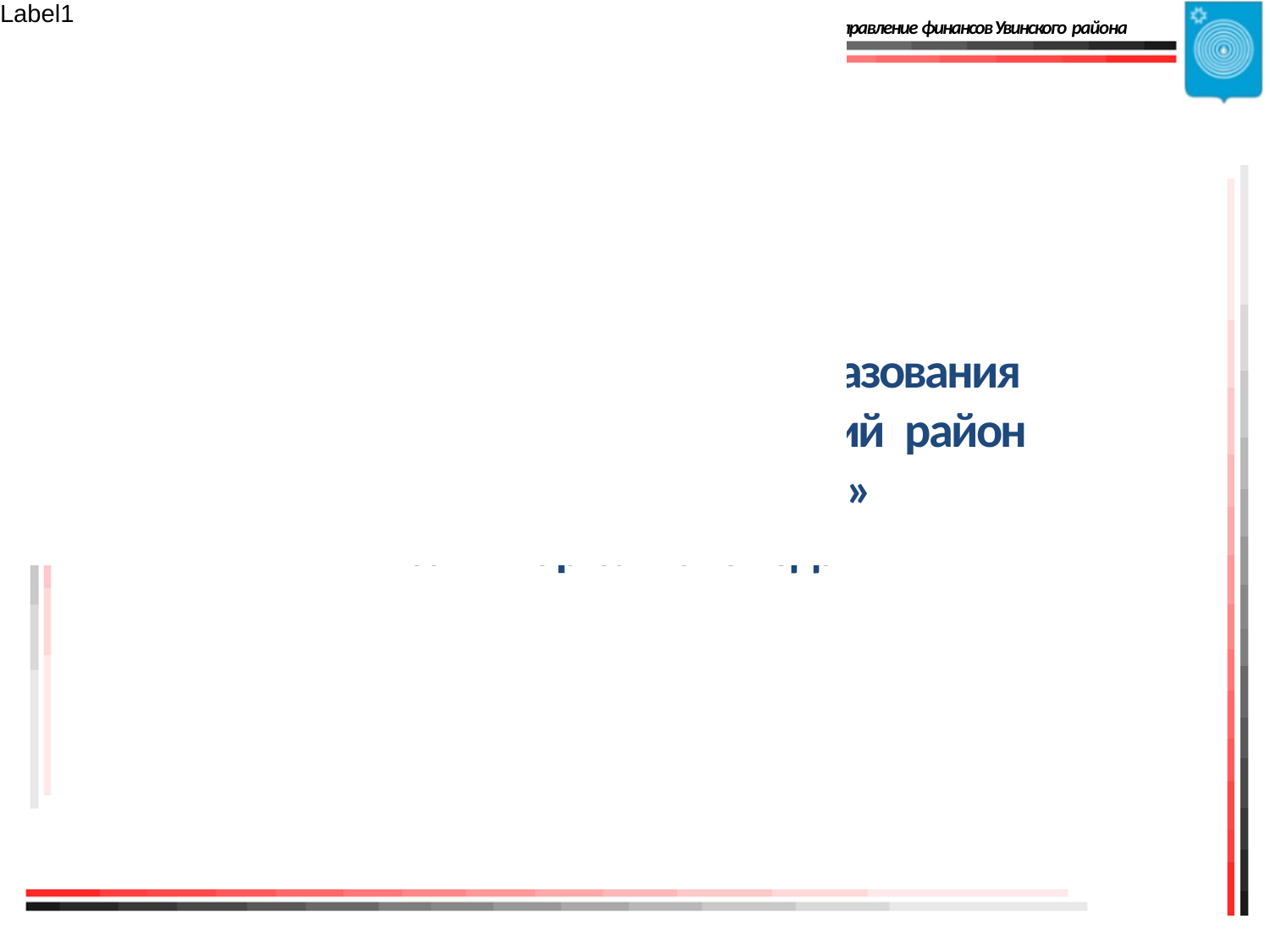

Управление финансов Увинского района

# Исполнение
бюджета  муниципального образования
«Муниципальный округ  Увинский  район Удмуртской Республики»
за 2 квартал 2026 года